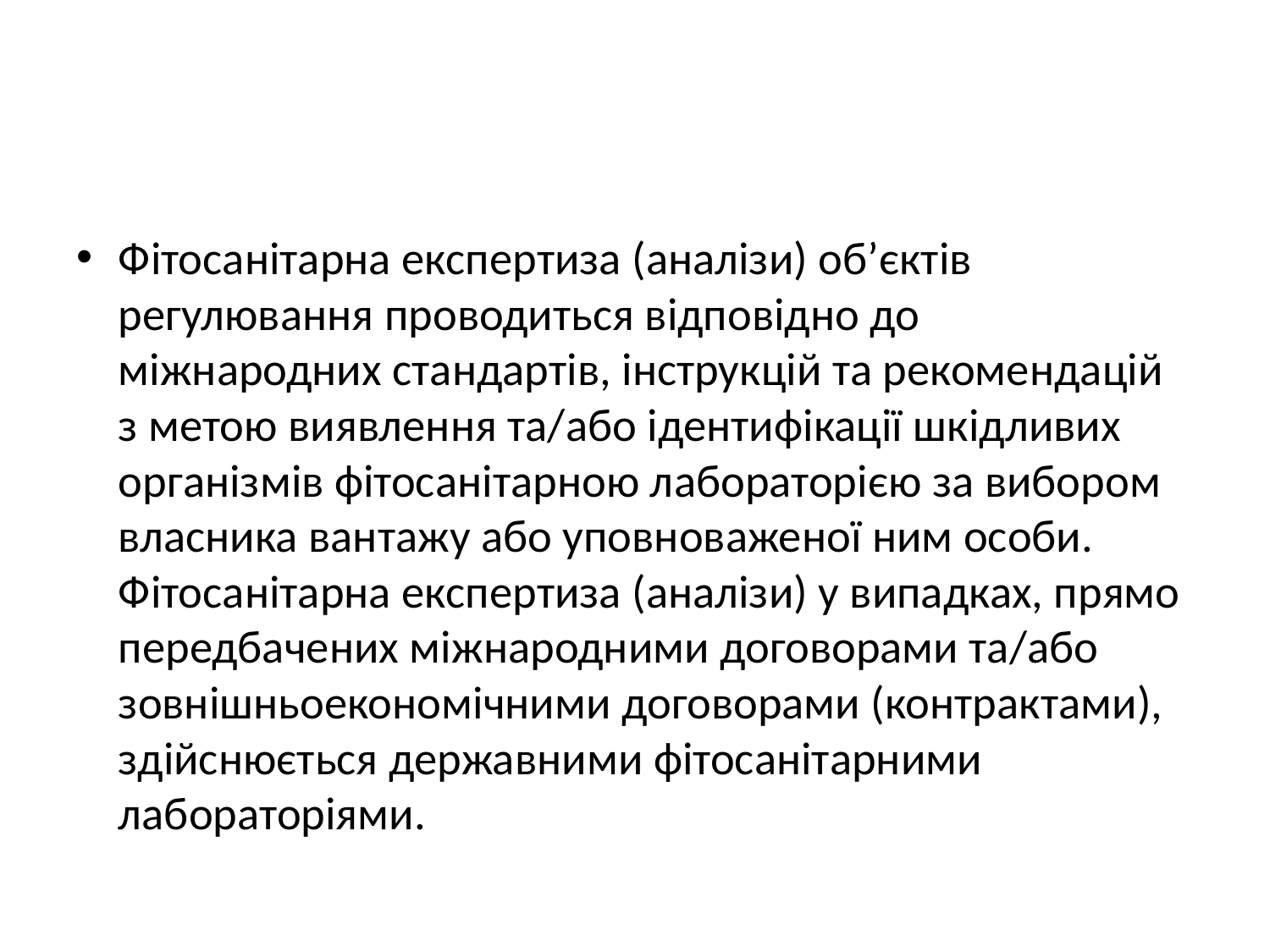

#
Фітосанітарна експертиза (аналізи) об’єктів регулювання проводиться відповідно до міжнародних стандартів, інструкцій та рекомендацій з метою виявлення та/або ідентифікації шкідливих організмів фітосанітарною лабораторією за вибором власника вантажу або уповноваженої ним особи. Фітосанітарна експертиза (аналізи) у випадках, прямо передбачених міжнародними договорами та/або зовнішньоекономічними договорами (контрактами), здійснюється державними фітосанітарними лабораторіями.